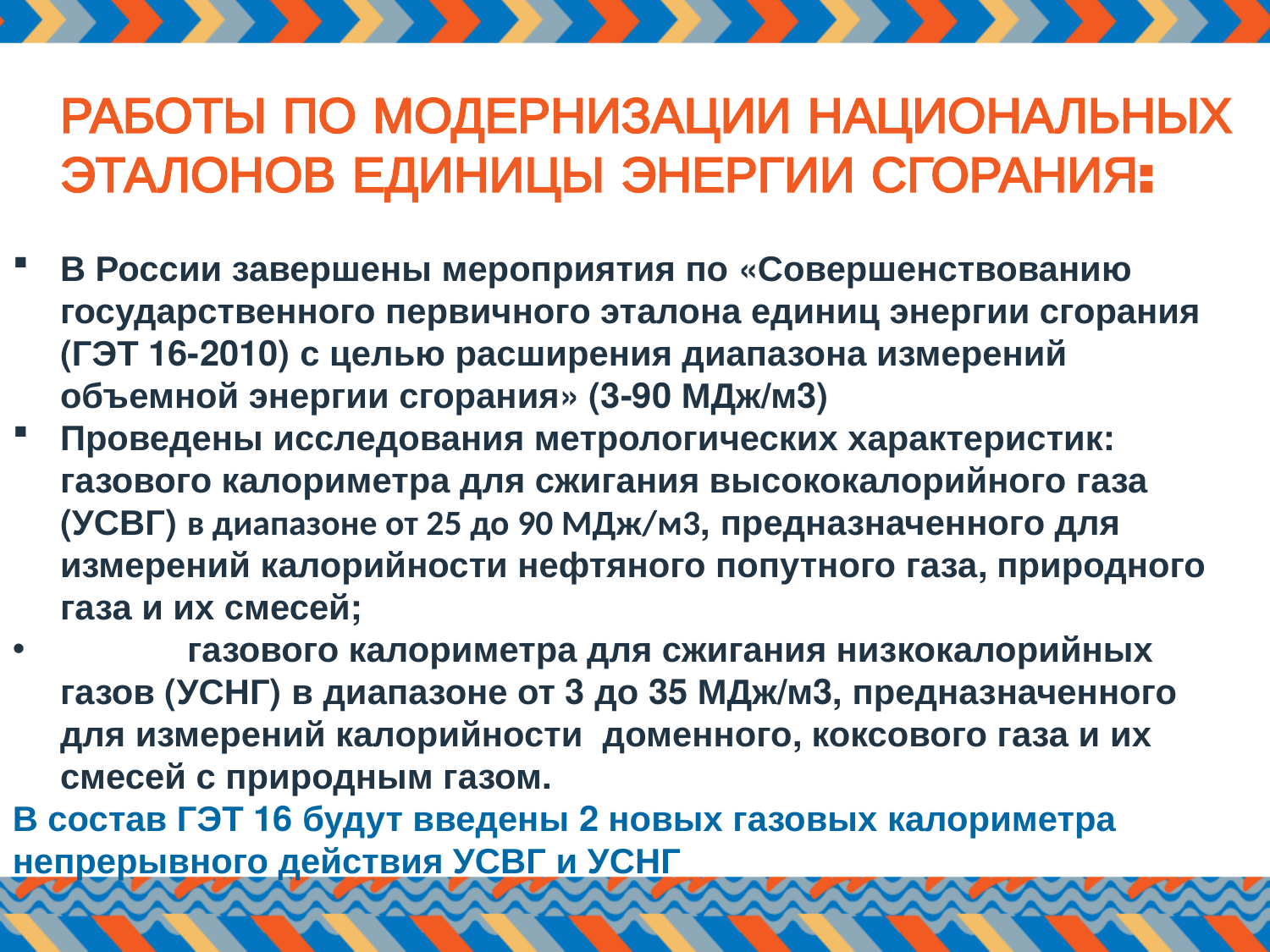

РАБОТЫ ПО МОДЕРНИЗАЦИИ НАЦИОНАЛЬНЫХ ЭТАЛОНОВ ЕДИНИЦЫ ЭНЕРГИИ СГОРАНИЯ:
В России завершены мероприятия по «Совершенствованию государственного первичного эталона единиц энергии сгорания (ГЭТ 16-2010) с целью расширения диапазона измерений объемной энергии сгорания» (3-90 МДж/м3)
Проведены исследования метрологических характеристик:    	газового калориметра для сжигания высококалорийного газа (УСВГ) в диапазоне от 25 до 90 МДж/м3, предназначенного для измерений калорийности нефтяного попутного газа, природного газа и их смесей;
	газового калориметра для сжигания низкокалорийных     газов (УСНГ) в диапазоне от 3 до 35 МДж/м3, предназначенного для измерений калорийности  доменного, коксового газа и их смесей с природным газом.
В состав ГЭТ 16 будут введены 2 новых газовых калориметра непрерывного действия УСВГ и УСНГ